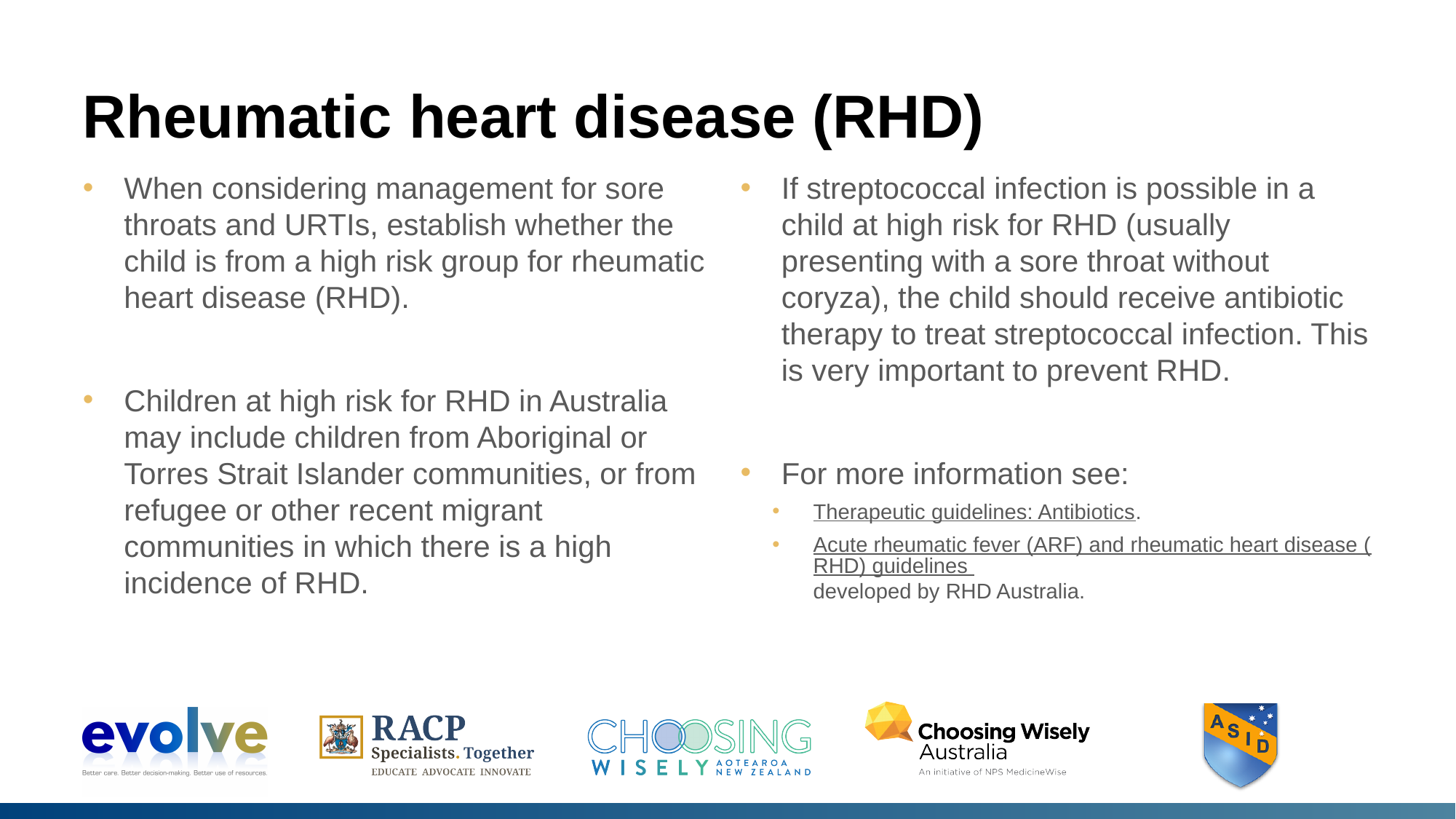

# Rheumatic heart disease (RHD)
When considering management for sore throats and URTIs, establish whether the child is from a high risk group for rheumatic heart disease (RHD).

Children at high risk for RHD in Australia may include children from Aboriginal or Torres Strait Islander communities, or from refugee or other recent migrant communities in which there is a high incidence of RHD.

If streptococcal infection is possible in a child at high risk for RHD (usually presenting with a sore throat without coryza), the child should receive antibiotic therapy to treat streptococcal infection. This is very important to prevent RHD.

For more information see:
Therapeutic guidelines: Antibiotics.
Acute rheumatic fever (ARF) and rheumatic heart disease (RHD) guidelines developed by RHD Australia.